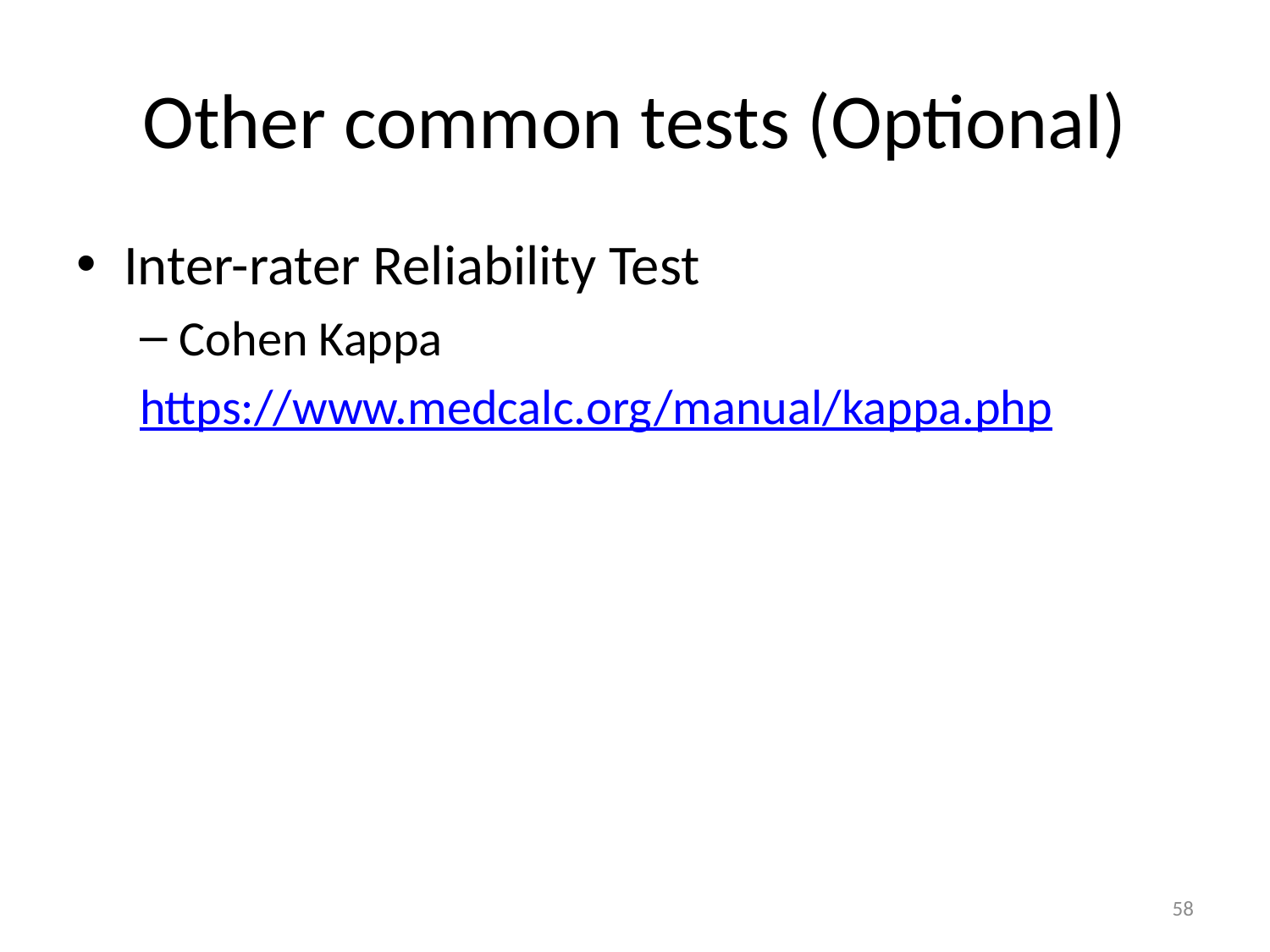

# Other common tests (Optional)
Inter-rater Reliability Test
Cohen Kappa
https://www.medcalc.org/manual/kappa.php

58